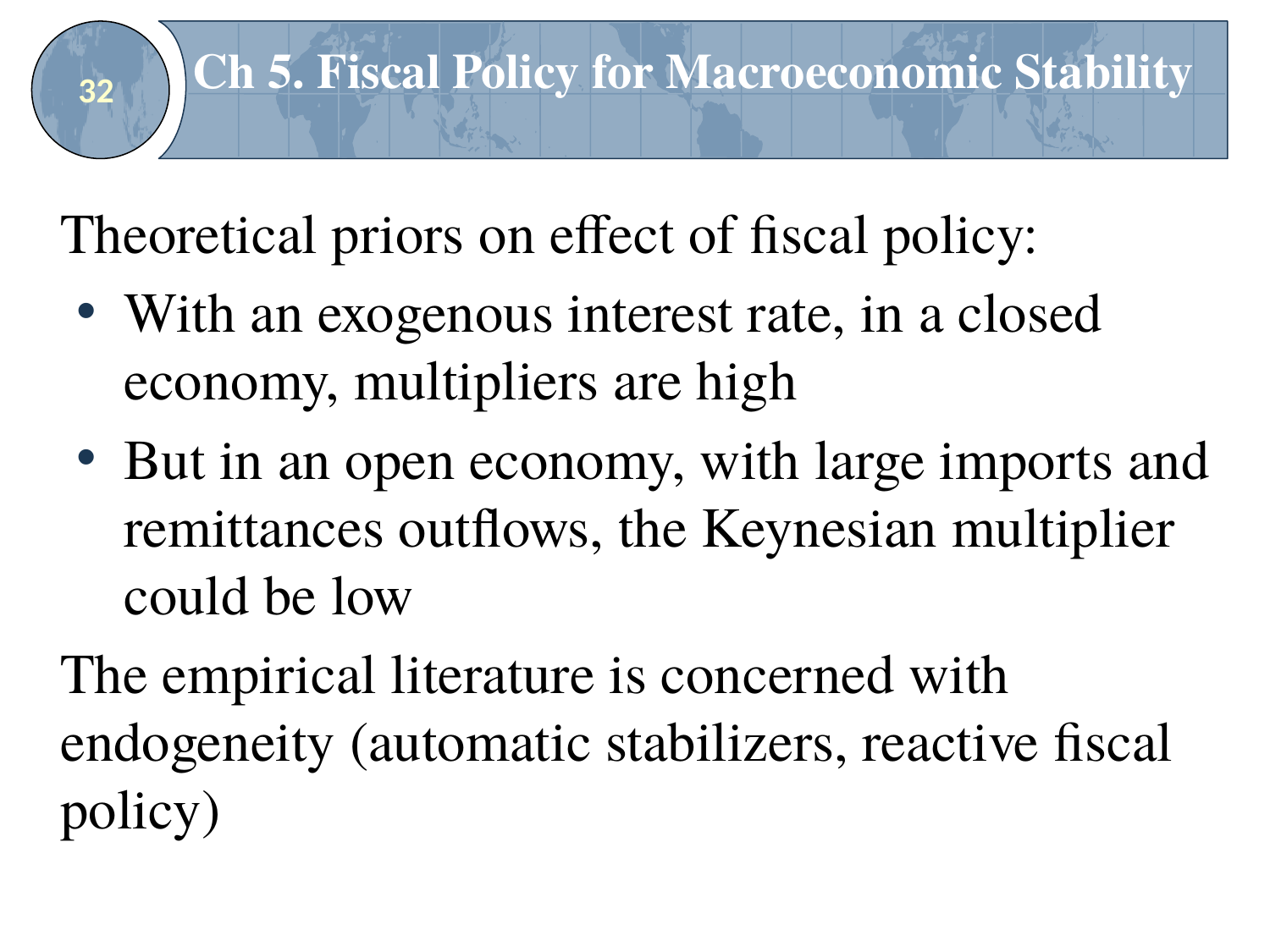

# Ch 5. Fiscal Policy for Macroeconomic Stability
32
	Theoretical priors on effect of fiscal policy:
With an exogenous interest rate, in a closed economy, multipliers are high
But in an open economy, with large imports and remittances outflows, the Keynesian multiplier could be low
	The empirical literature is concerned with endogeneity (automatic stabilizers, reactive fiscal policy)